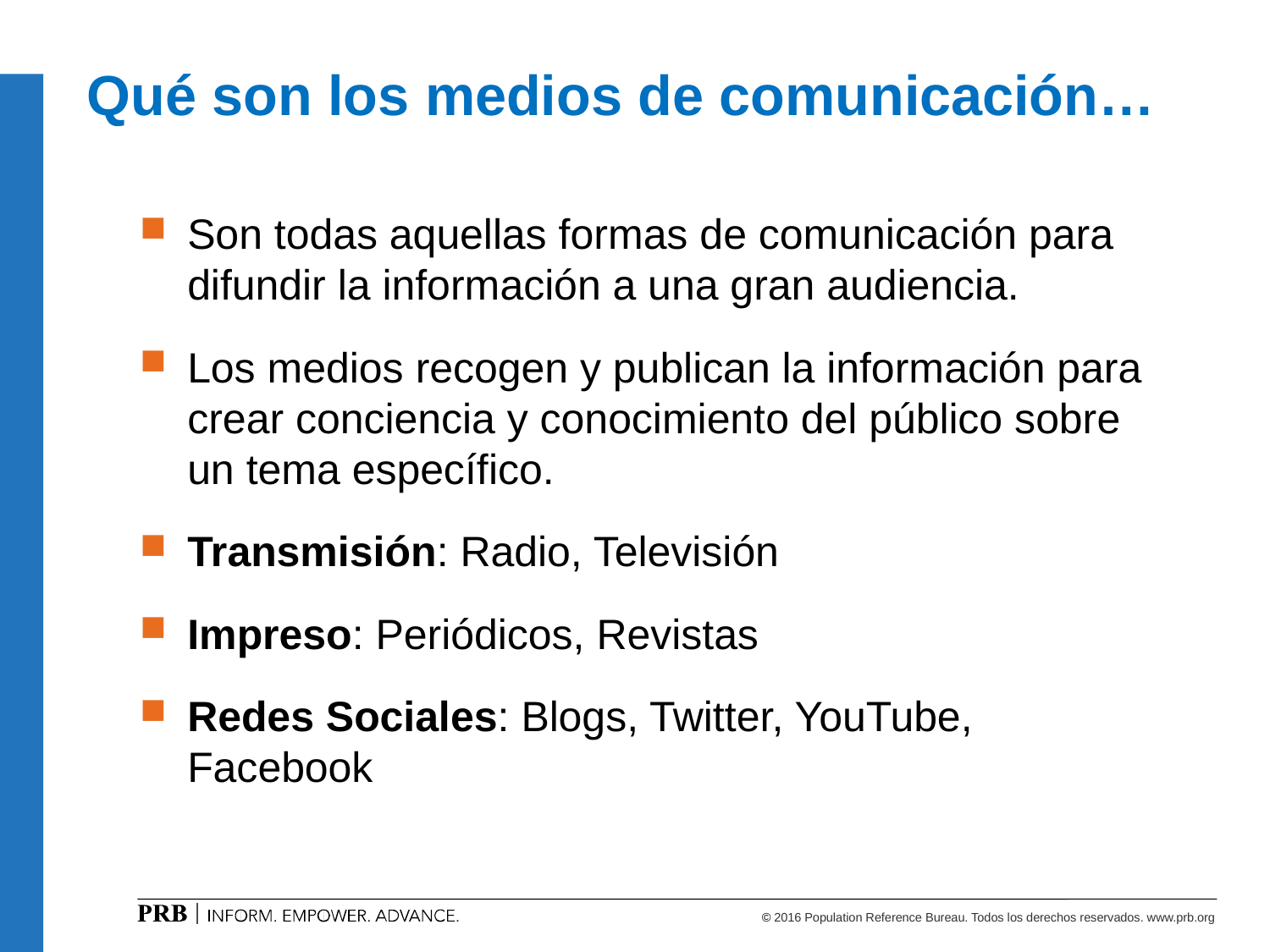

# Qué son los medios de comunicación…
Son todas aquellas formas de comunicación para difundir la información a una gran audiencia.
Los medios recogen y publican la información para crear conciencia y conocimiento del público sobre un tema específico.
Transmisión: Radio, Televisión
Impreso: Periódicos, Revistas
Redes Sociales: Blogs, Twitter, YouTube, Facebook